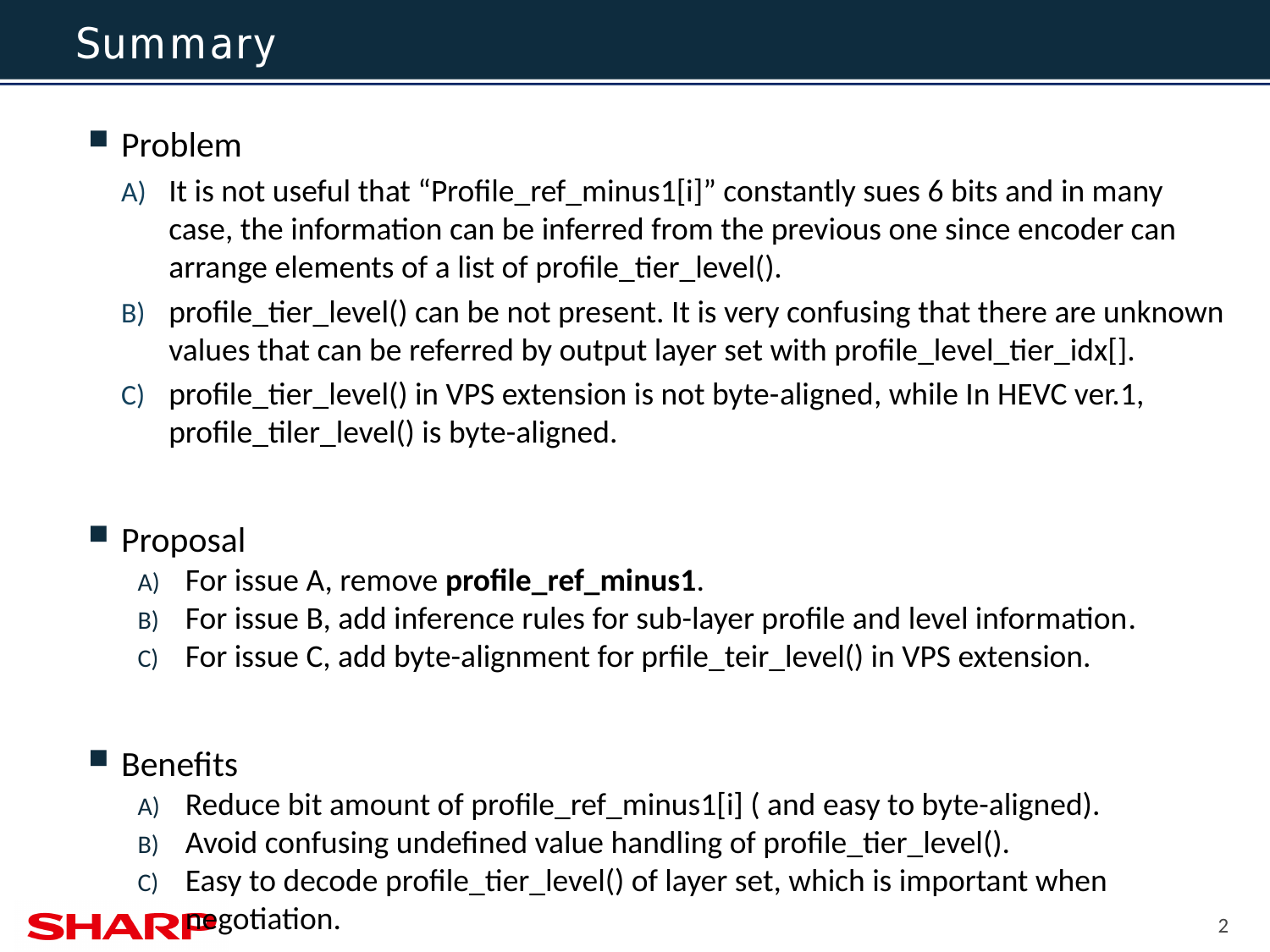

# Summary
Problem
It is not useful that “Profile_ref_minus1[i]” constantly sues 6 bits and in many case, the information can be inferred from the previous one since encoder can arrange elements of a list of profile_tier_level().
profile_tier_level() can be not present. It is very confusing that there are unknown values that can be referred by output layer set with profile_level_tier_idx[].
profile_tier_level() in VPS extension is not byte-aligned, while In HEVC ver.1, profile_tiler_level() is byte-aligned.

Proposal
For issue A, remove profile_ref_minus1.
For issue B, add inference rules for sub-layer profile and level information.
For issue C, add byte-alignment for prfile_teir_level() in VPS extension.

Benefits
Reduce bit amount of profile_ref_minus1[i] ( and easy to byte-aligned).
Avoid confusing undefined value handling of profile_tier_level().
Easy to decode profile_tier_level() of layer set, which is important when negotiation.

2